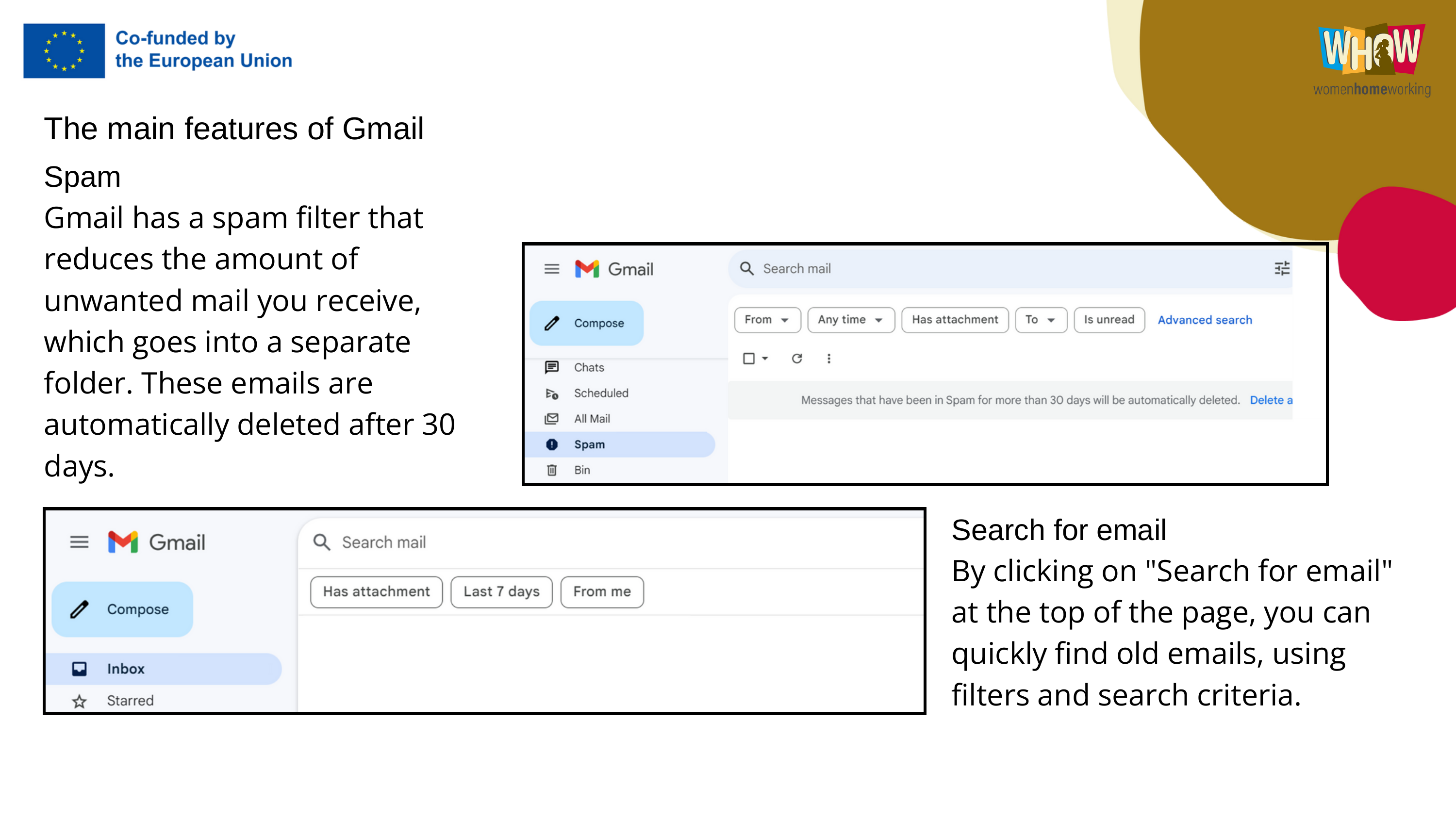

The main features of Gmail
Spam
Gmail has a spam filter that reduces the amount of unwanted mail you receive, which goes into a separate folder. These emails are automatically deleted after 30 days.

Search for email
By clicking on "Search for email" at the top of the page, you can quickly find old emails, using filters and search criteria.